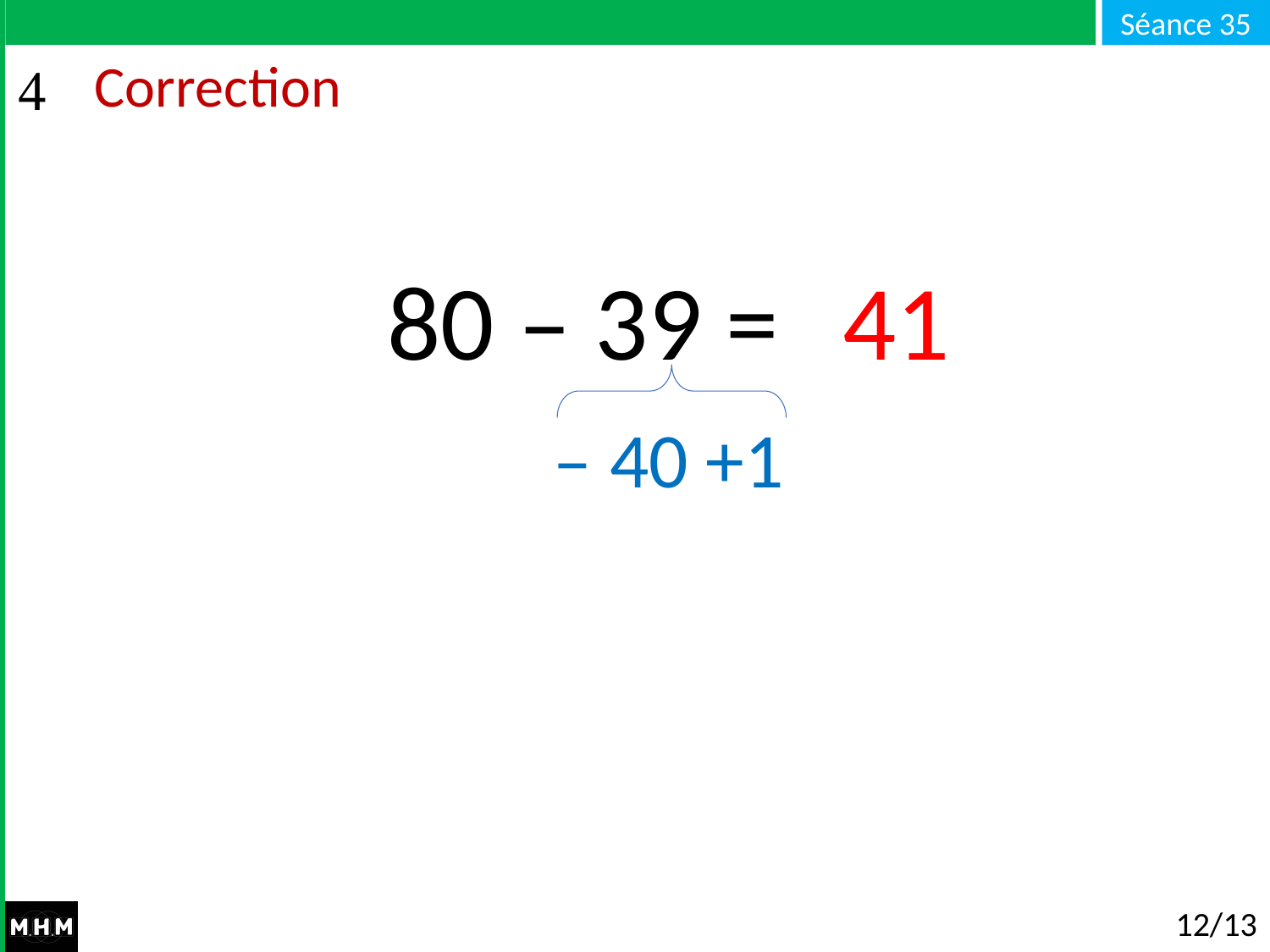

# Correction
41
80 – 39 =

– 40 +1
12/13